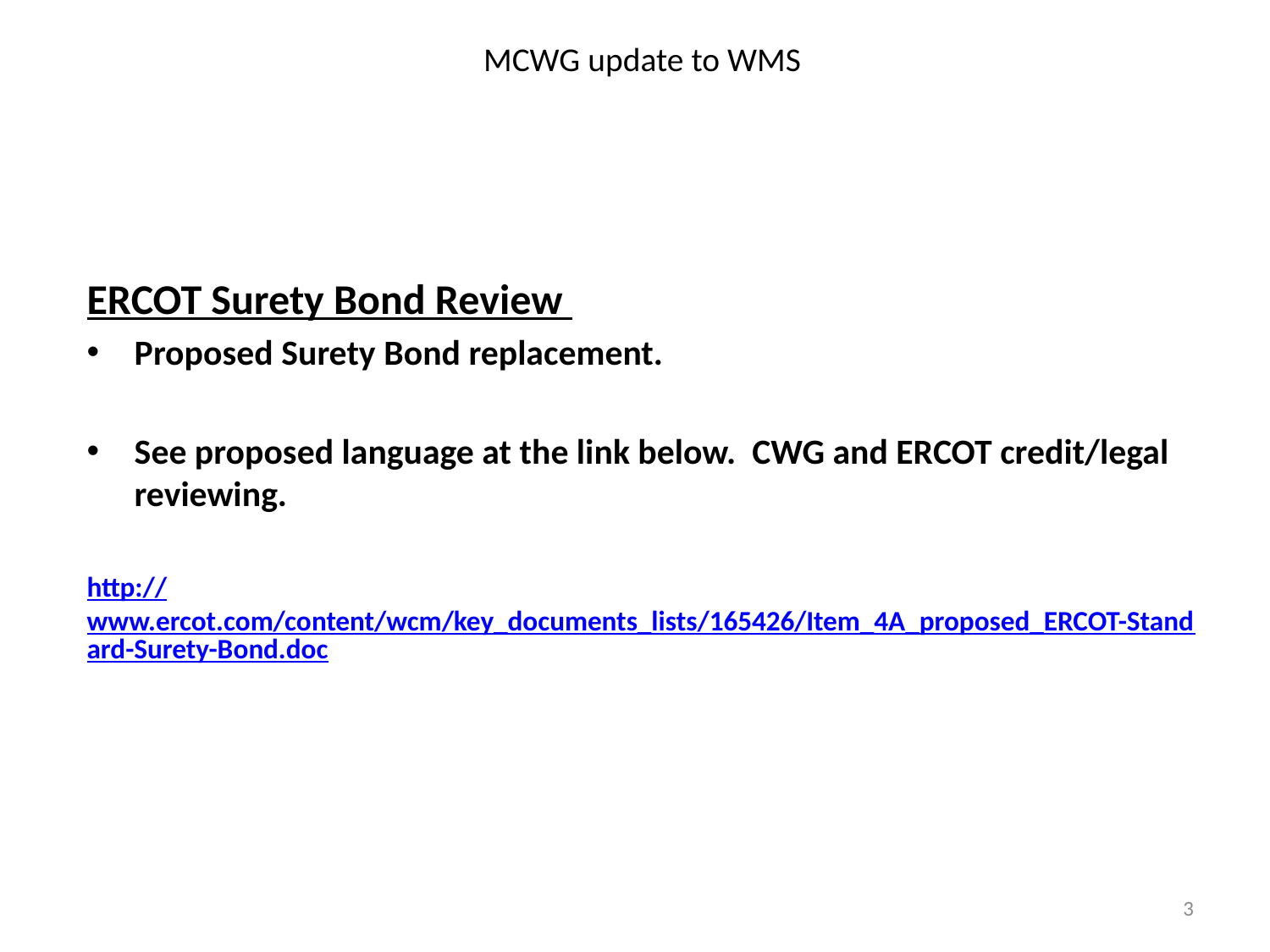

# MCWG update to WMS

ERCOT Surety Bond Review
Proposed Surety Bond replacement.

See proposed language at the link below.  CWG and ERCOT credit/legal reviewing.

http://www.ercot.com/content/wcm/key_documents_lists/165426/Item_4A_proposed_ERCOT-Standard-Surety-Bond.doc

3